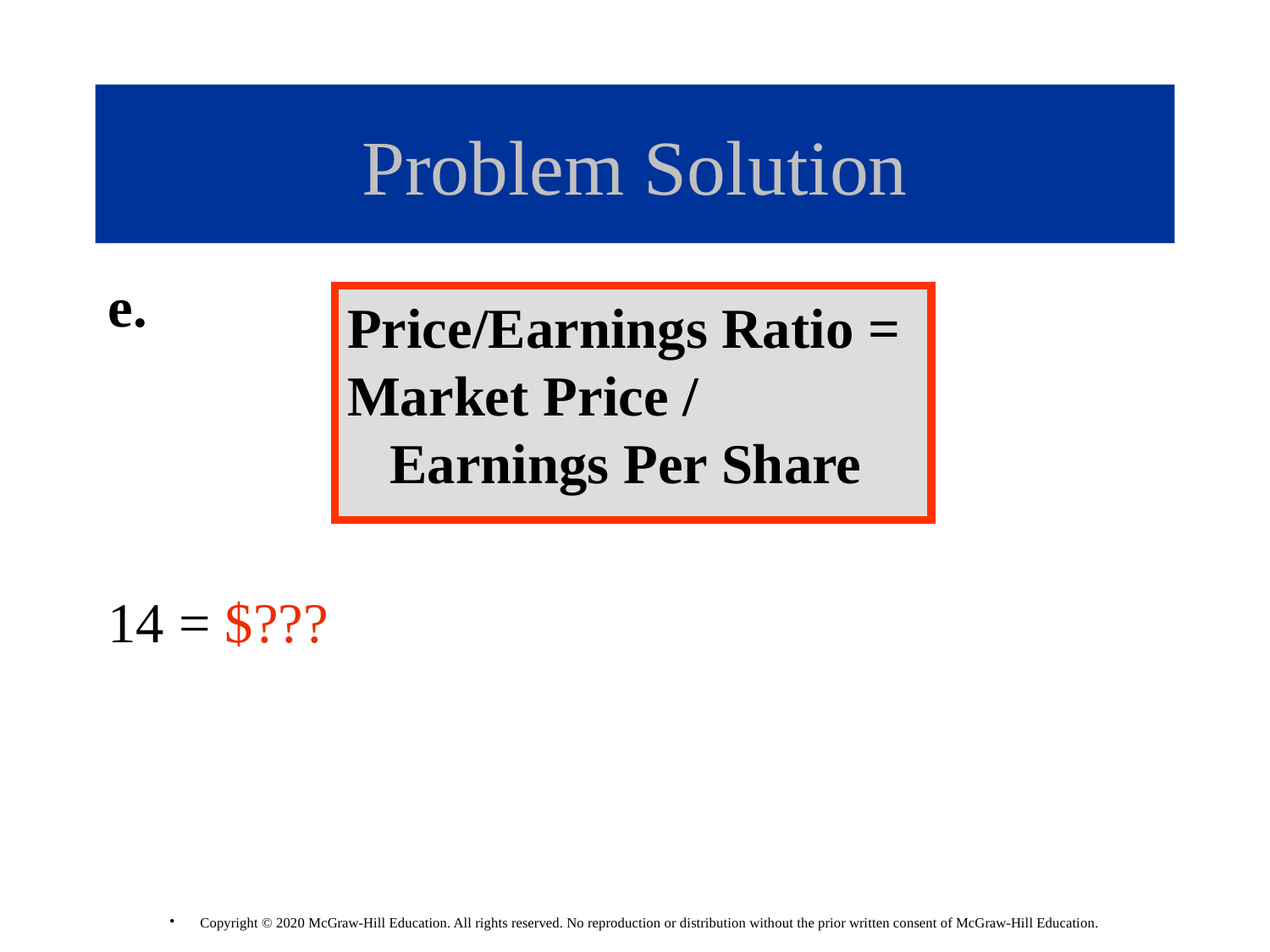

# Problem Solution
e.

14 = $???
Price/Earnings Ratio = Market Price /                   Earnings Per Share